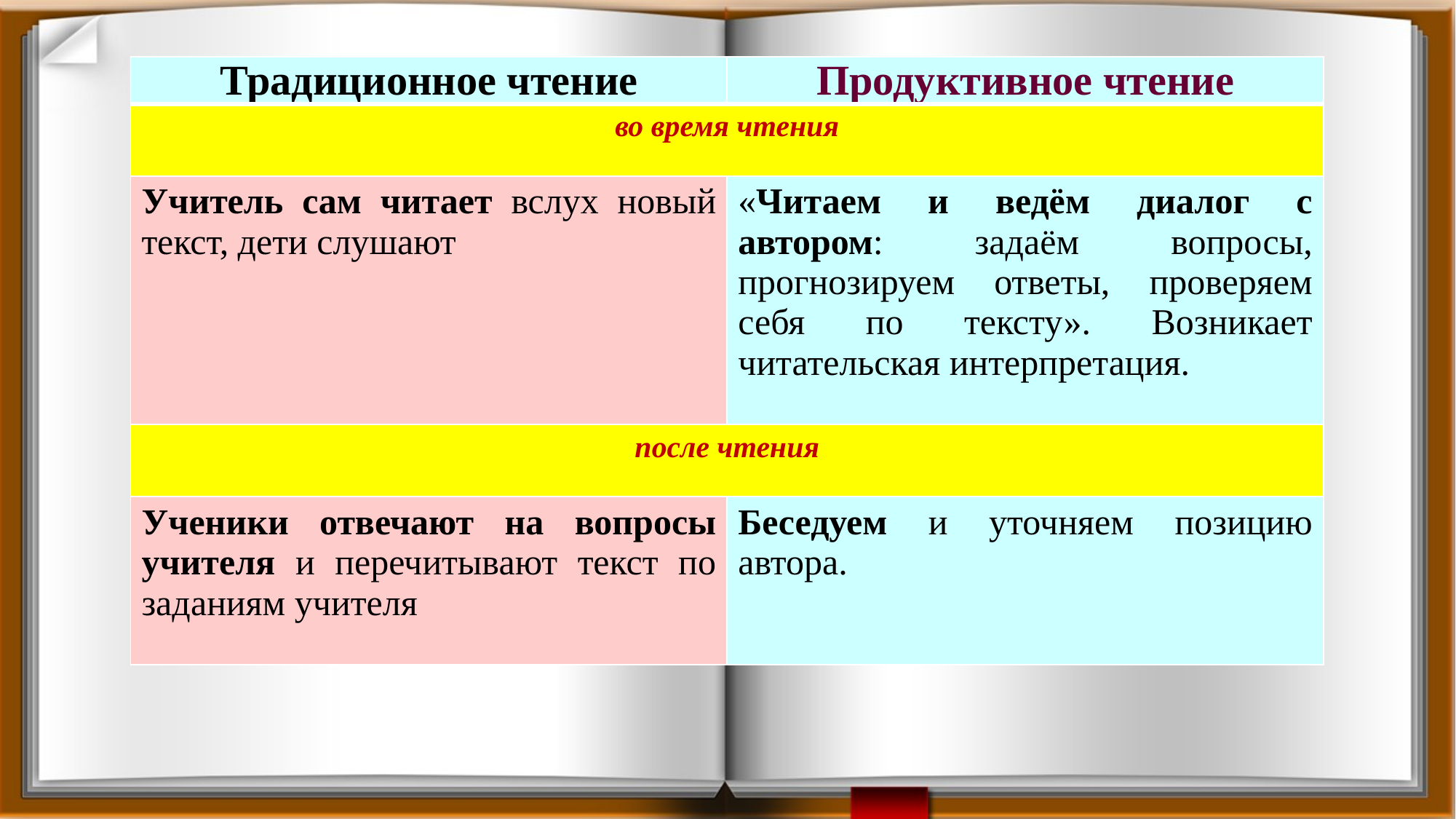

| Традиционное чтение | Продуктивное чтение |
| --- | --- |
| во время чтения |  |
| Учитель сам читает вслух новый текст, дети слушают | «Читаем и ведём диалог с автором: задаём вопросы, прогнозируем ответы, проверяем себя по тексту». Возникает читательская интерпретация. |
| после чтения |  |
| Ученики отвечают на вопросы учителя и перечитывают текст по заданиям учителя | Беседуем и уточняем позицию автора. |